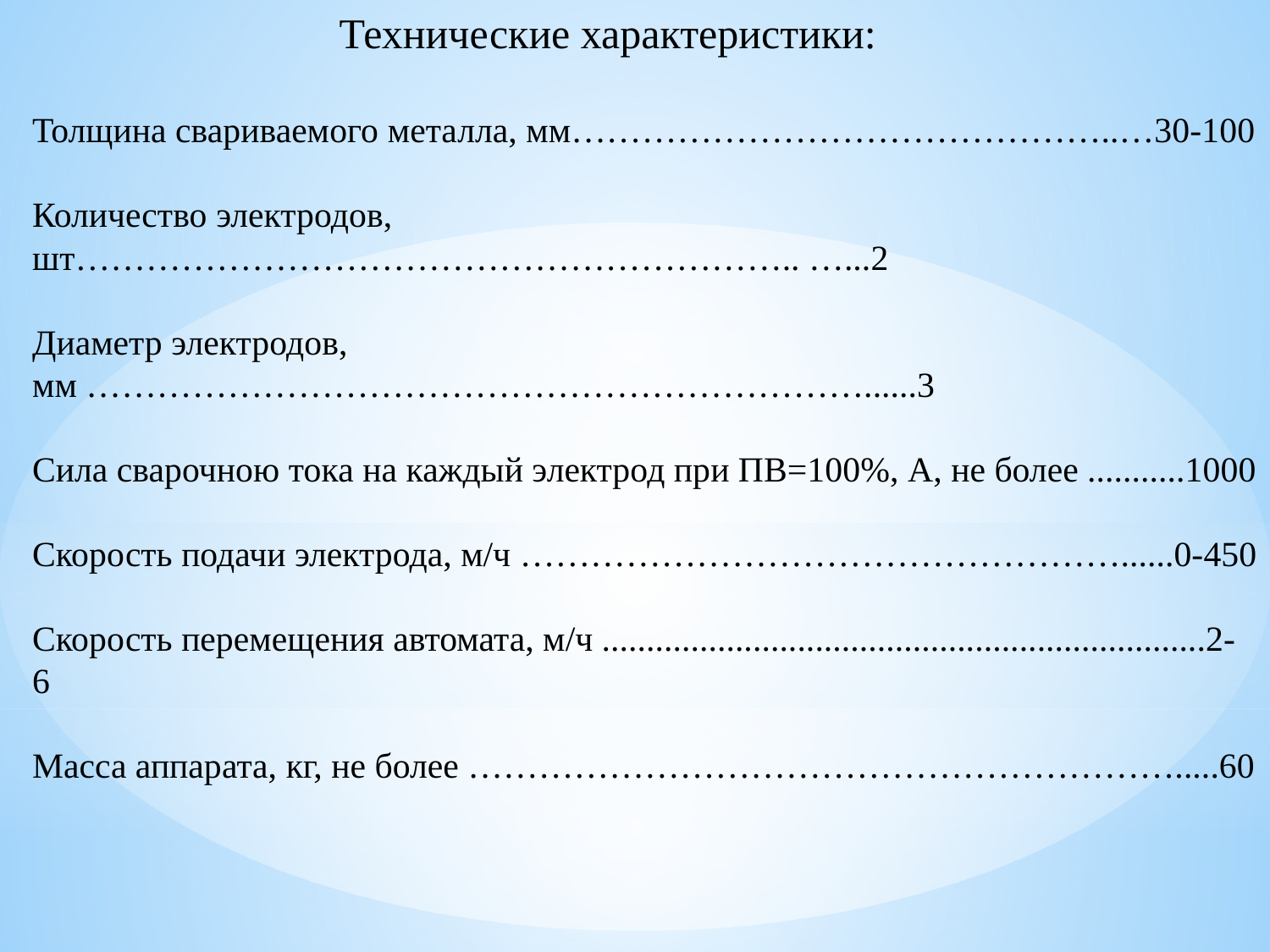

Технические характеристики:

Толщина свариваемого металла, мм………………………………………..…30-100
Количество электродов, шт…………………………………………………….. …...2
Диаметр электродов, мм …………………………………………………………......3
Сила сварочною тока на каждый электрод при ПВ=100%, А, не более ...........1000
Скорость подачи электрода, м/ч ……………………………………………......0-450
Скорость перемещения автомата, м/ч ....................................................................2-6
Масса аппарата, кг, не более …………………………………………………….....60